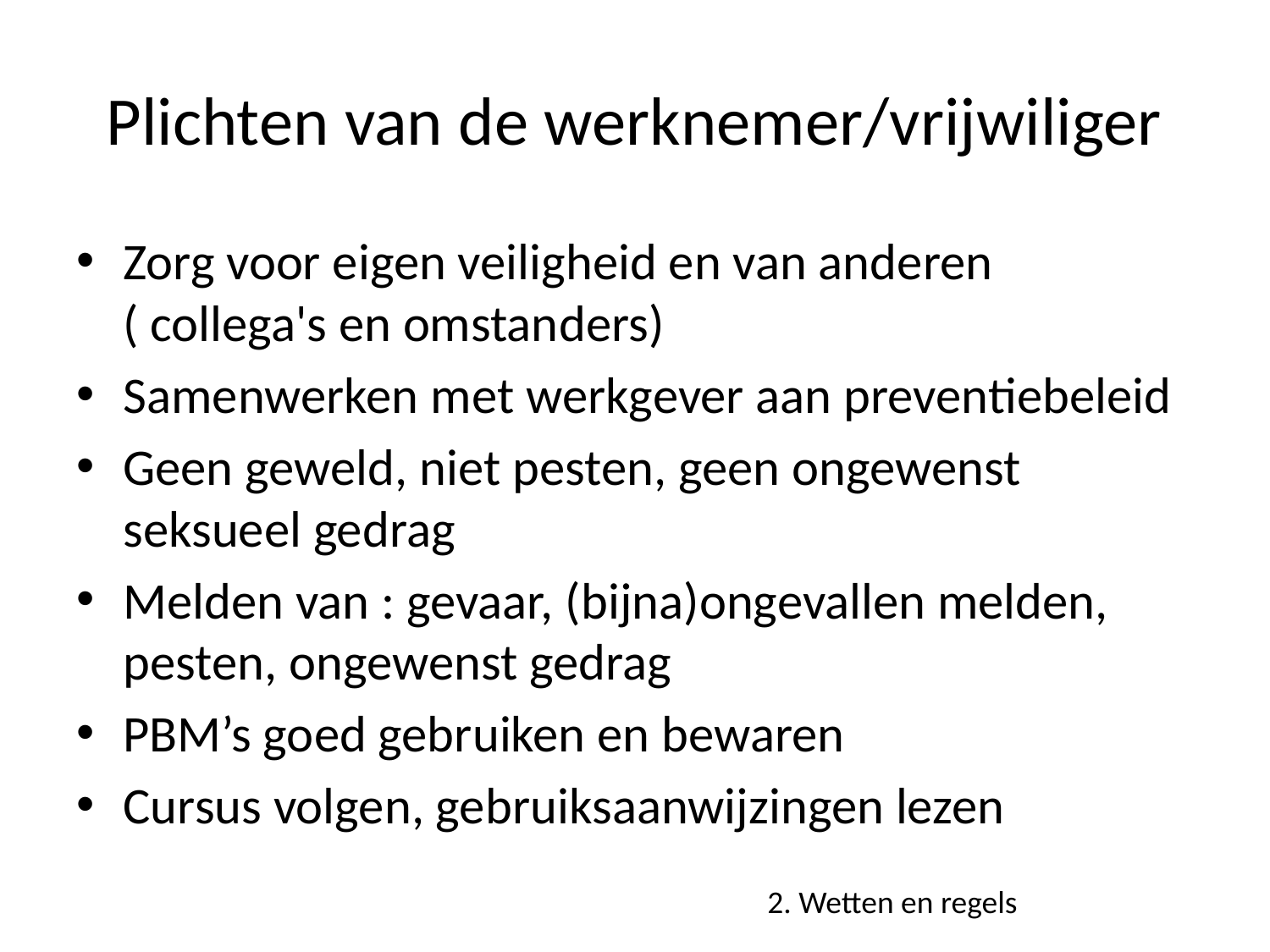

# Plichten van de werknemer/vrijwiliger
Zorg voor eigen veiligheid en van anderen              ( collega's en omstanders)
Samenwerken met werkgever aan preventiebeleid
Geen geweld, niet pesten, geen ongewenst seksueel gedrag
Melden van : gevaar, (bijna)ongevallen melden, pesten, ongewenst gedrag
PBM’s goed gebruiken en bewaren
Cursus volgen, gebruiksaanwijzingen lezen

2. Wetten en regels